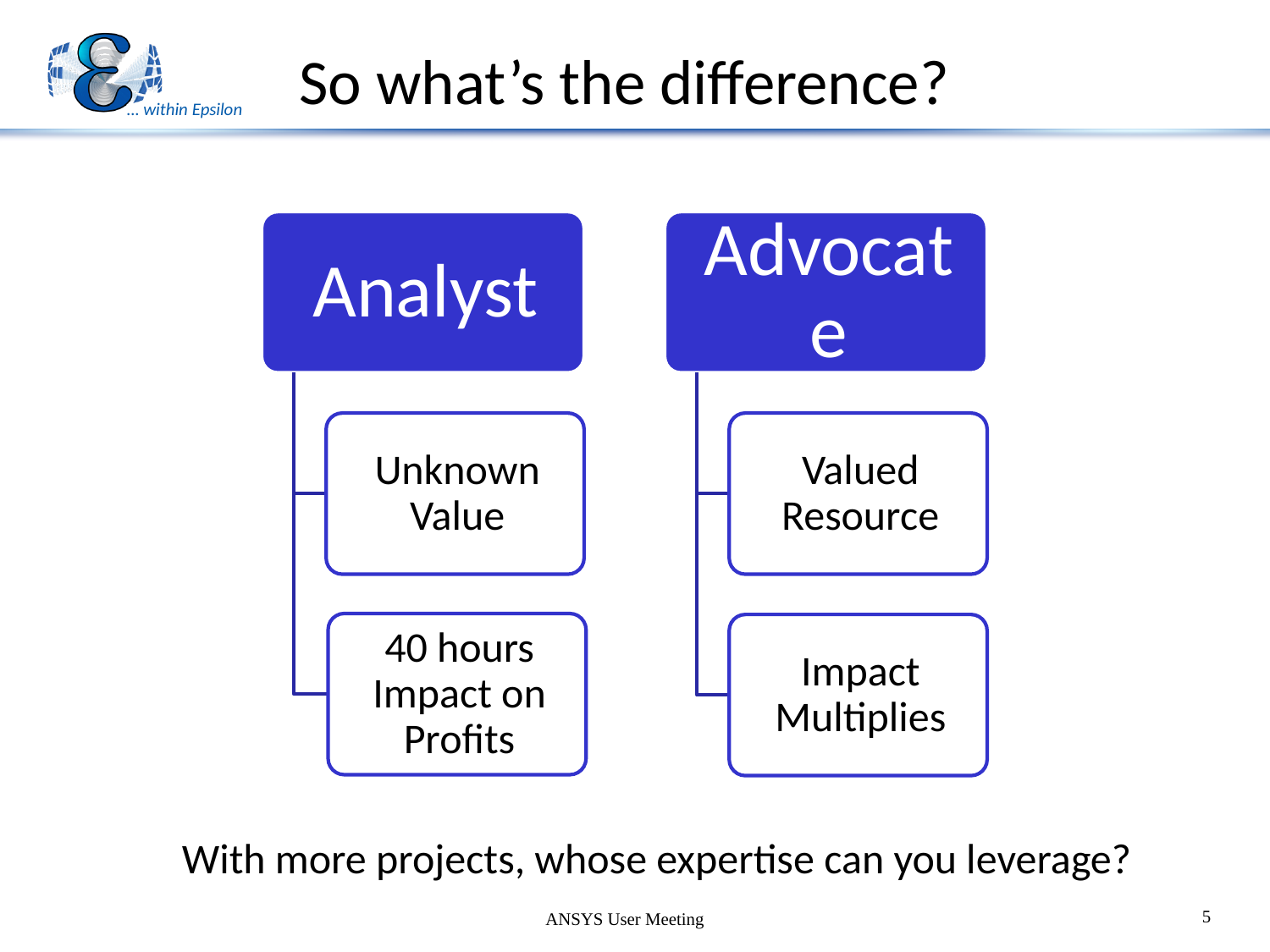

# So what’s the difference?
Analyst
Unknown Value
40 hours Impact on Profits
Advocate
Valued Resource
Impact Multiplies
With more projects, whose expertise can you leverage?